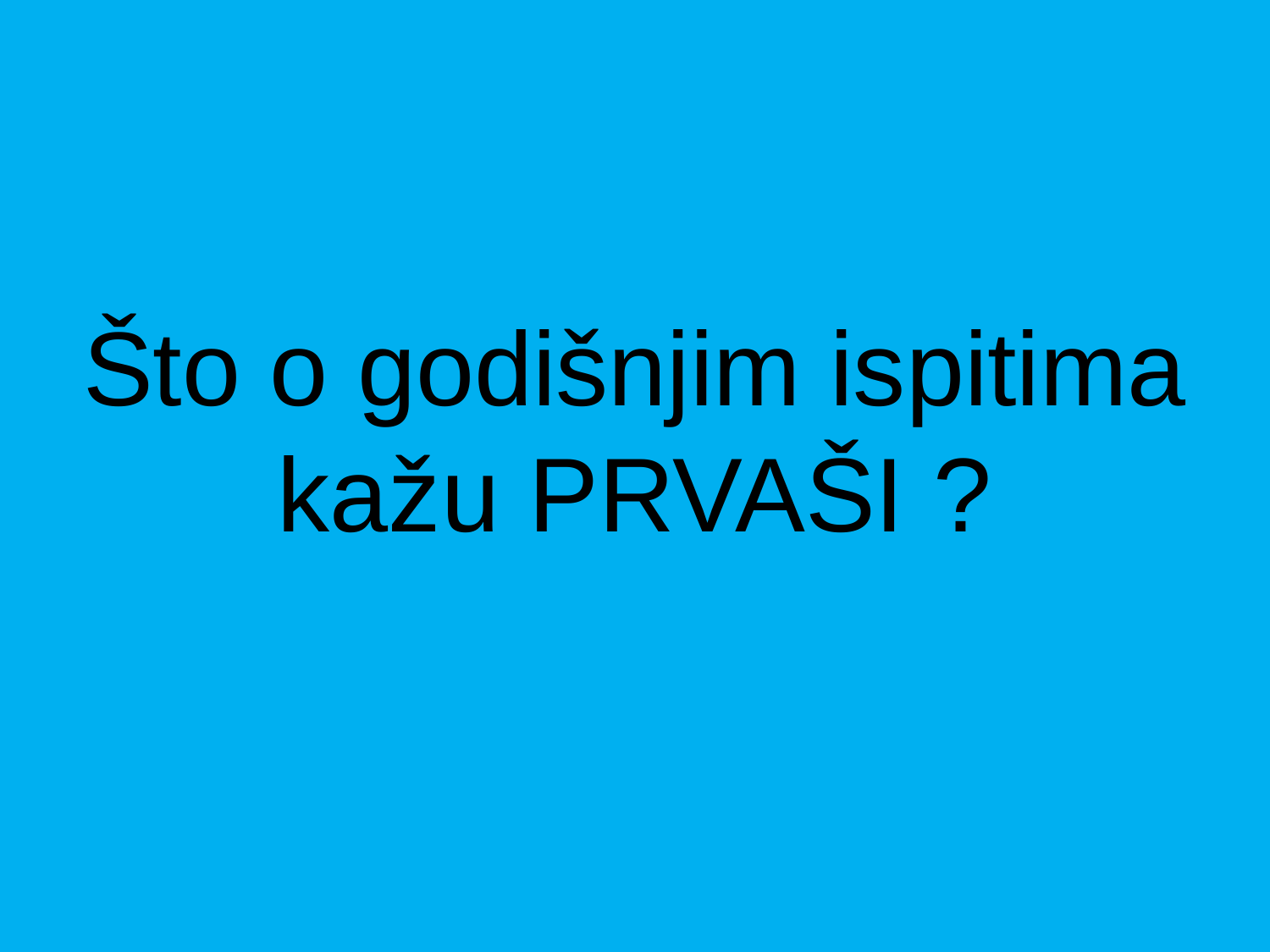

# Što o godišnjim ispitima kažu PRVAŠI ?